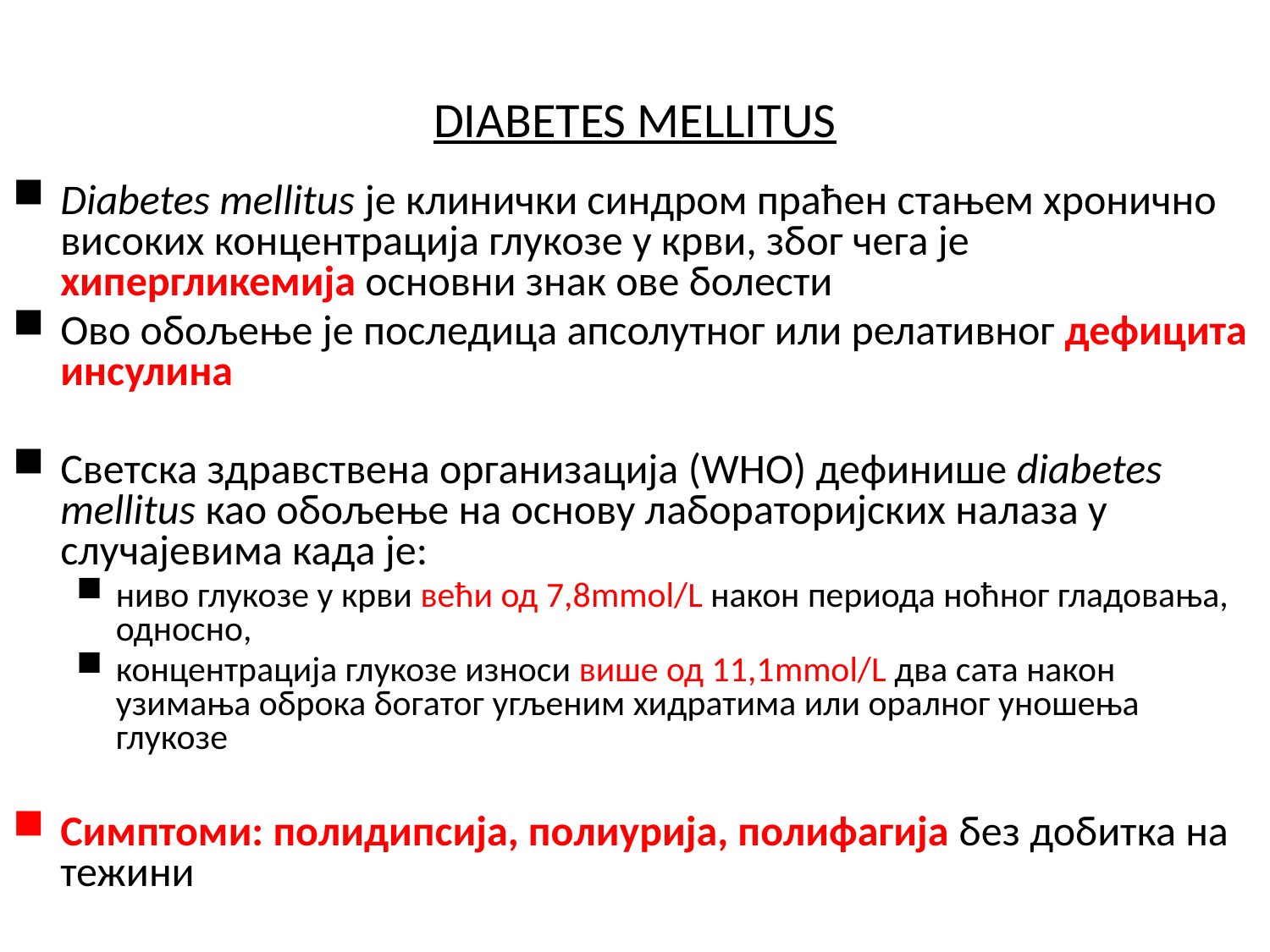

# DIABETES MELLITUS
Diabetes mellitus је клинички синдром праћен стањем хронично високих концентрација глукозе у крви, због чега је хипергликемија основни знак ове болести
Ово обољење је последица апсолутног или релативног дефицита инсулина

Светска здравствена организација (WHO) дефинише diabetes mellitus као обољење на основу лабораторијских налаза у случајевима када је:
ниво глукозе у крви већи од 7,8mmol/L након периода ноћног гладовања, односно,
концентрација глукозе износи више од 11,1mmol/L два сата након узимања оброка богатог угљеним хидратима или оралног уношења глукозе

Симптоми: полидипсија, полиурија, полифагија без добитка на тежини